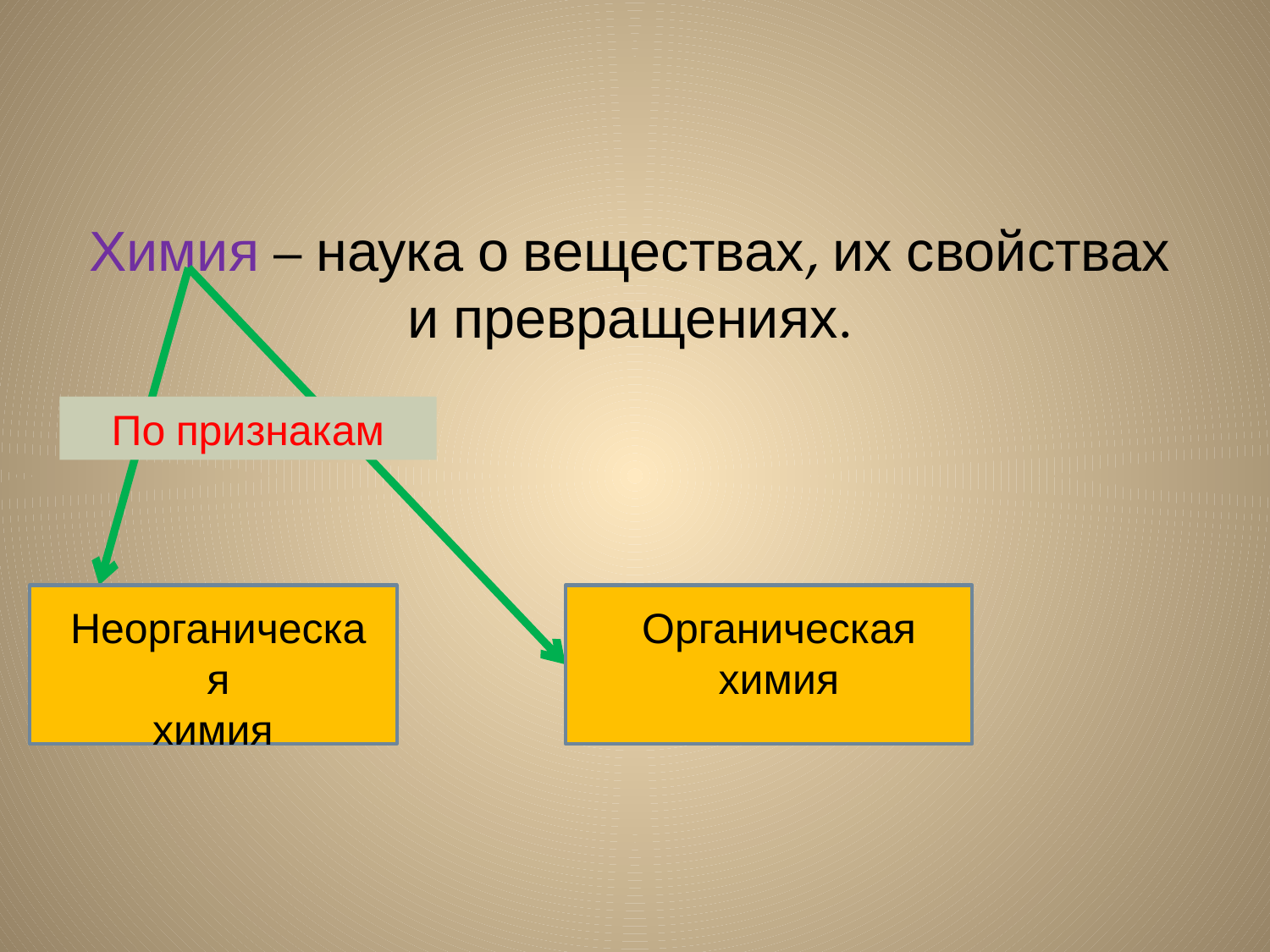

Химия – наука о веществах, их свойствах и превращениях.

По признакам

Неорганическая
химия
Органическая
химия